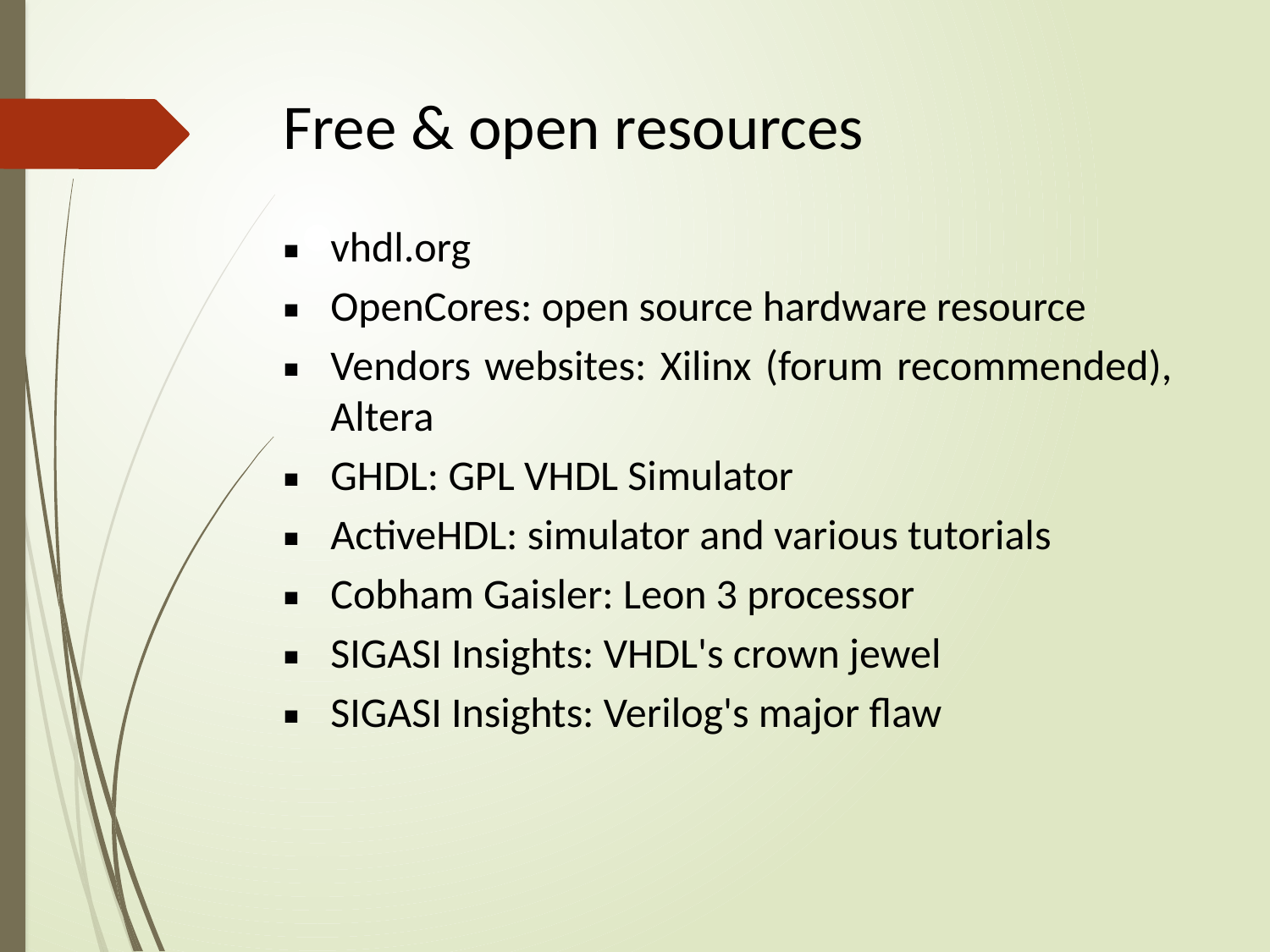

# Free & open resources
vhdl.org
OpenCores: open source hardware resource
Vendors websites: Xilinx (forum recommended), Altera
GHDL: GPL VHDL Simulator
ActiveHDL: simulator and various tutorials
Cobham Gaisler: Leon 3 processor
SIGASI Insights: VHDL's crown jewel
SIGASI Insights: Verilog's major flaw